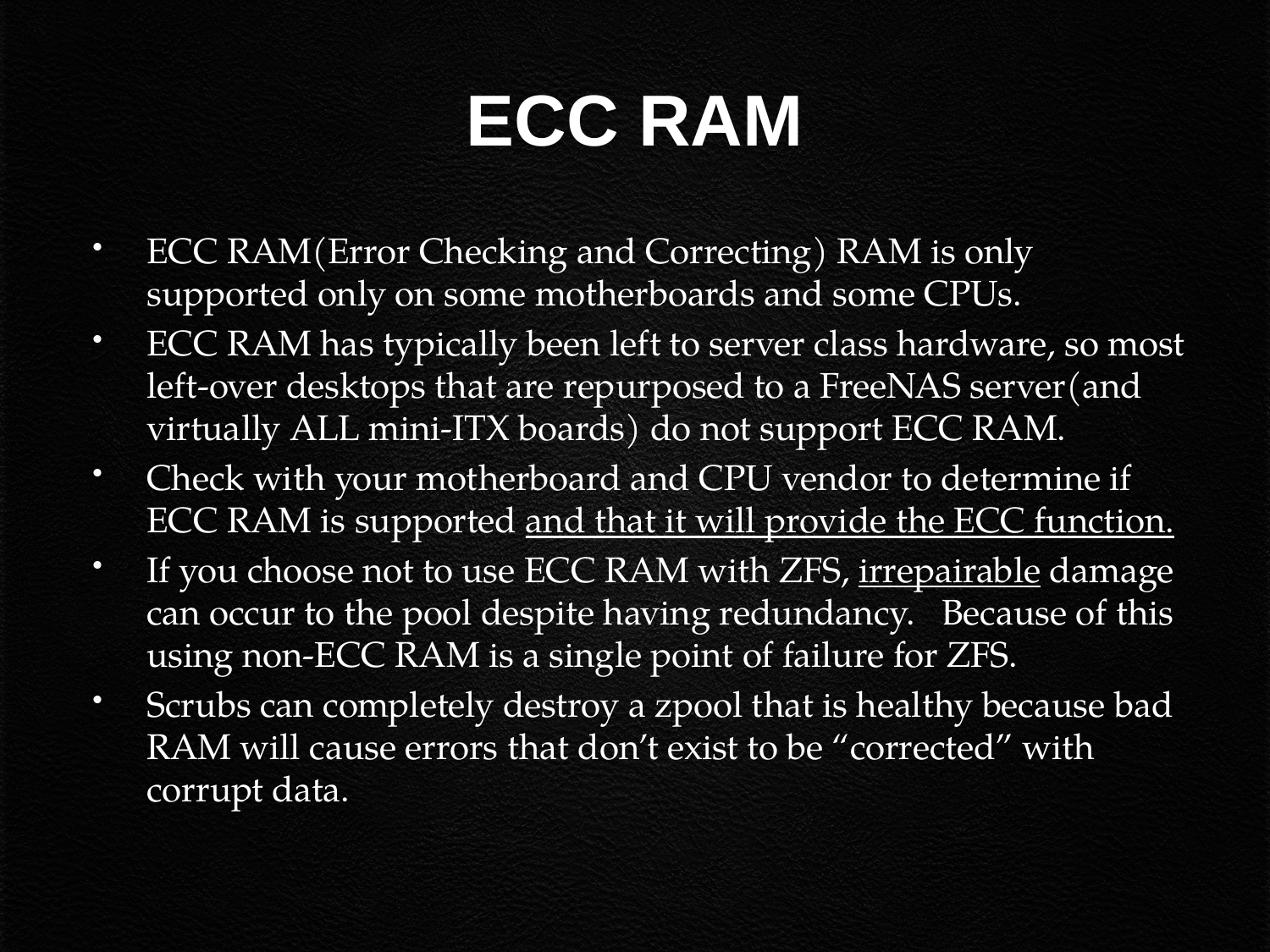

# ECC RAM
ECC RAM(Error Checking and Correcting) RAM is only supported only on some motherboards and some CPUs.
ECC RAM has typically been left to server class hardware, so most left-over desktops that are repurposed to a FreeNAS server(and virtually ALL mini-ITX boards) do not support ECC RAM.
Check with your motherboard and CPU vendor to determine if ECC RAM is supported and that it will provide the ECC function.
If you choose not to use ECC RAM with ZFS, irrepairable damage can occur to the pool despite having redundancy.   Because of this using non-ECC RAM is a single point of failure for ZFS.
Scrubs can completely destroy a zpool that is healthy because bad RAM will cause errors that don’t exist to be “corrected” with corrupt data.